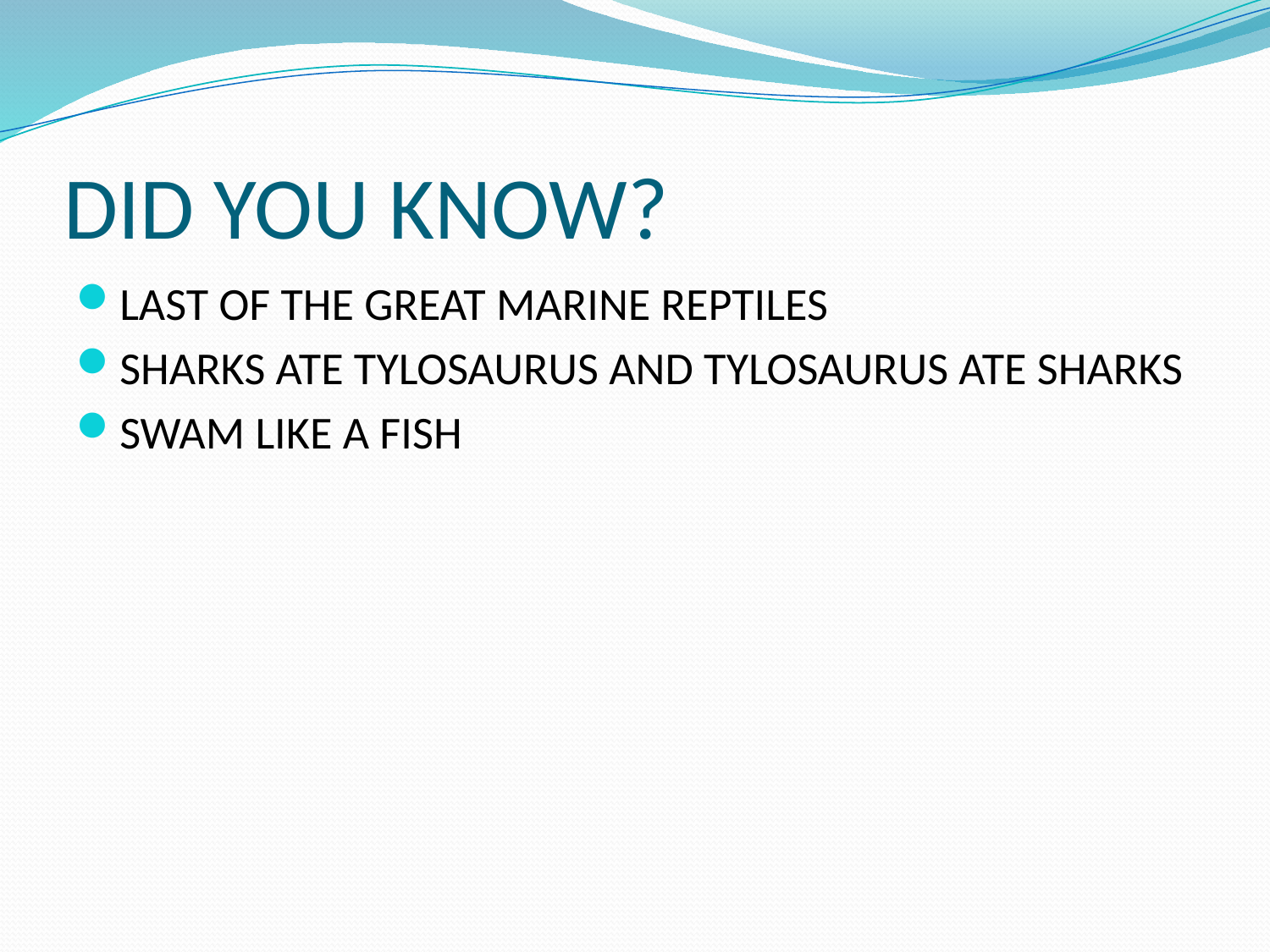

# DID YOU KNOW?
LAST OF THE GREAT MARINE REPTILES
SHARKS ATE TYLOSAURUS AND TYLOSAURUS ATE SHARKS
SWAM LIKE A FISH